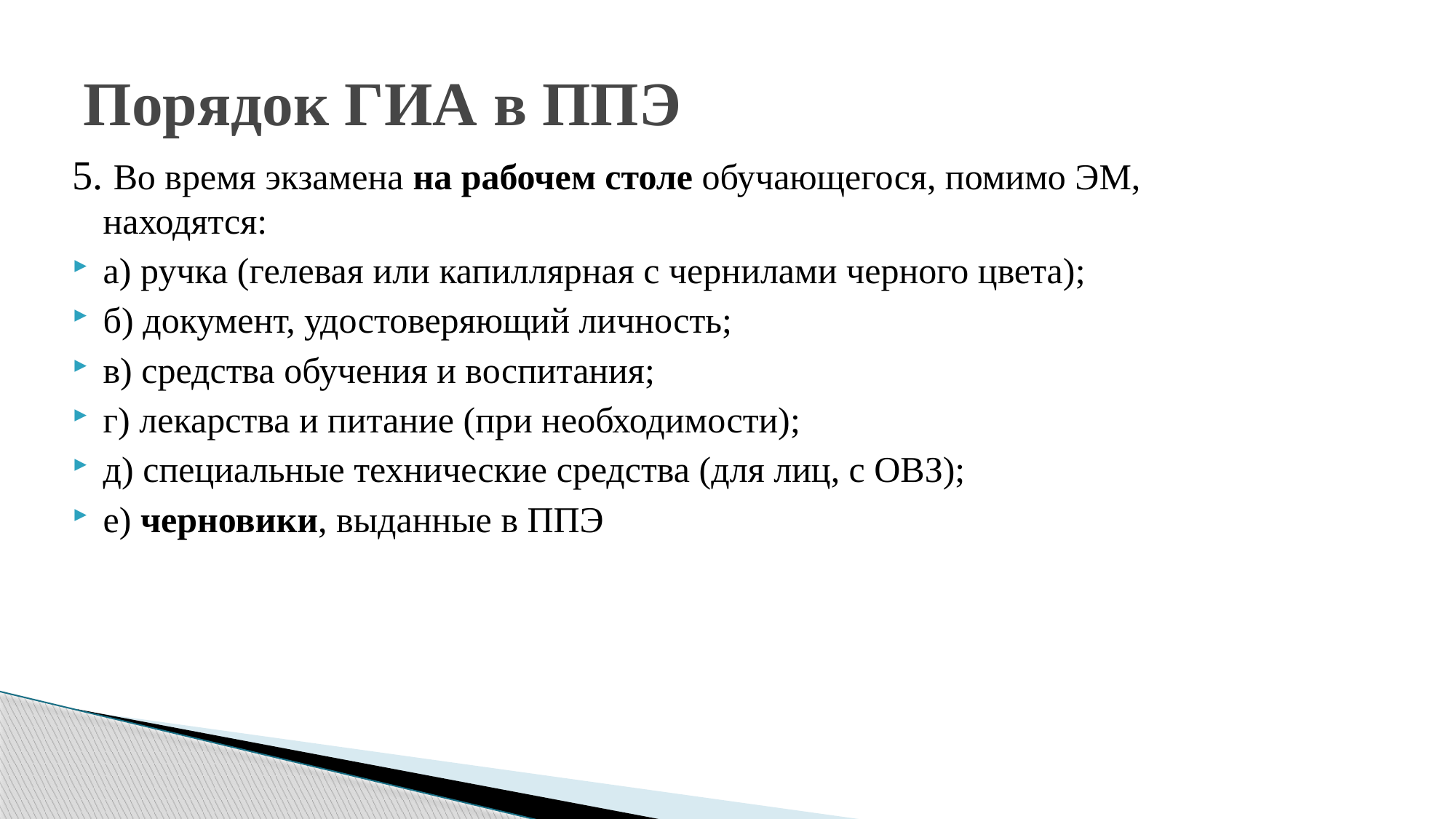

# Порядок ГИА в ППЭ
5. Во время экзамена на рабочем столе обучающегося, помимо ЭМ, находятся:
а) ручка (гелевая или капиллярная с чернилами черного цвета);
б) документ, удостоверяющий личность;
в) средства обучения и воспитания;
г) лекарства и питание (при необходимости);
д) специальные технические средства (для лиц, с ОВЗ);
е) черновики, выданные в ППЭ